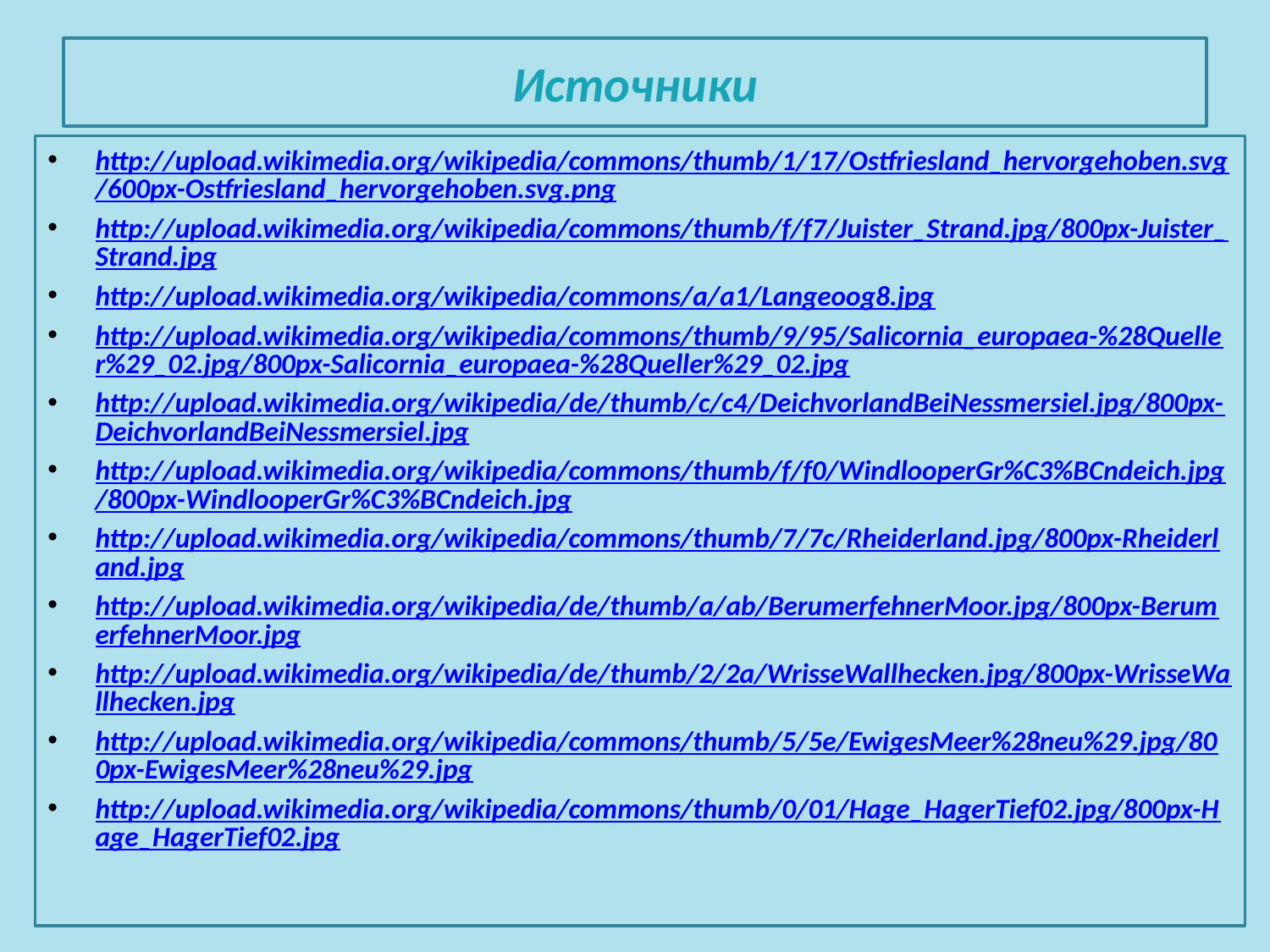

# Источники
http://upload.wikimedia.org/wikipedia/commons/thumb/1/17/Ostfriesland_hervorgehoben.svg/600px-Ostfriesland_hervorgehoben.svg.png
http://upload.wikimedia.org/wikipedia/commons/thumb/f/f7/Juister_Strand.jpg/800px-Juister_Strand.jpg
http://upload.wikimedia.org/wikipedia/commons/a/a1/Langeoog8.jpg
http://upload.wikimedia.org/wikipedia/commons/thumb/9/95/Salicornia_europaea-%28Queller%29_02.jpg/800px-Salicornia_europaea-%28Queller%29_02.jpg
http://upload.wikimedia.org/wikipedia/de/thumb/c/c4/DeichvorlandBeiNessmersiel.jpg/800px-DeichvorlandBeiNessmersiel.jpg
http://upload.wikimedia.org/wikipedia/commons/thumb/f/f0/WindlooperGr%C3%BCndeich.jpg/800px-WindlooperGr%C3%BCndeich.jpg
http://upload.wikimedia.org/wikipedia/commons/thumb/7/7c/Rheiderland.jpg/800px-Rheiderland.jpg
http://upload.wikimedia.org/wikipedia/de/thumb/a/ab/BerumerfehnerMoor.jpg/800px-BerumerfehnerMoor.jpg
http://upload.wikimedia.org/wikipedia/de/thumb/2/2a/WrisseWallhecken.jpg/800px-WrisseWallhecken.jpg
http://upload.wikimedia.org/wikipedia/commons/thumb/5/5e/EwigesMeer%28neu%29.jpg/800px-EwigesMeer%28neu%29.jpg
http://upload.wikimedia.org/wikipedia/commons/thumb/0/01/Hage_HagerTief02.jpg/800px-Hage_HagerTief02.jpg